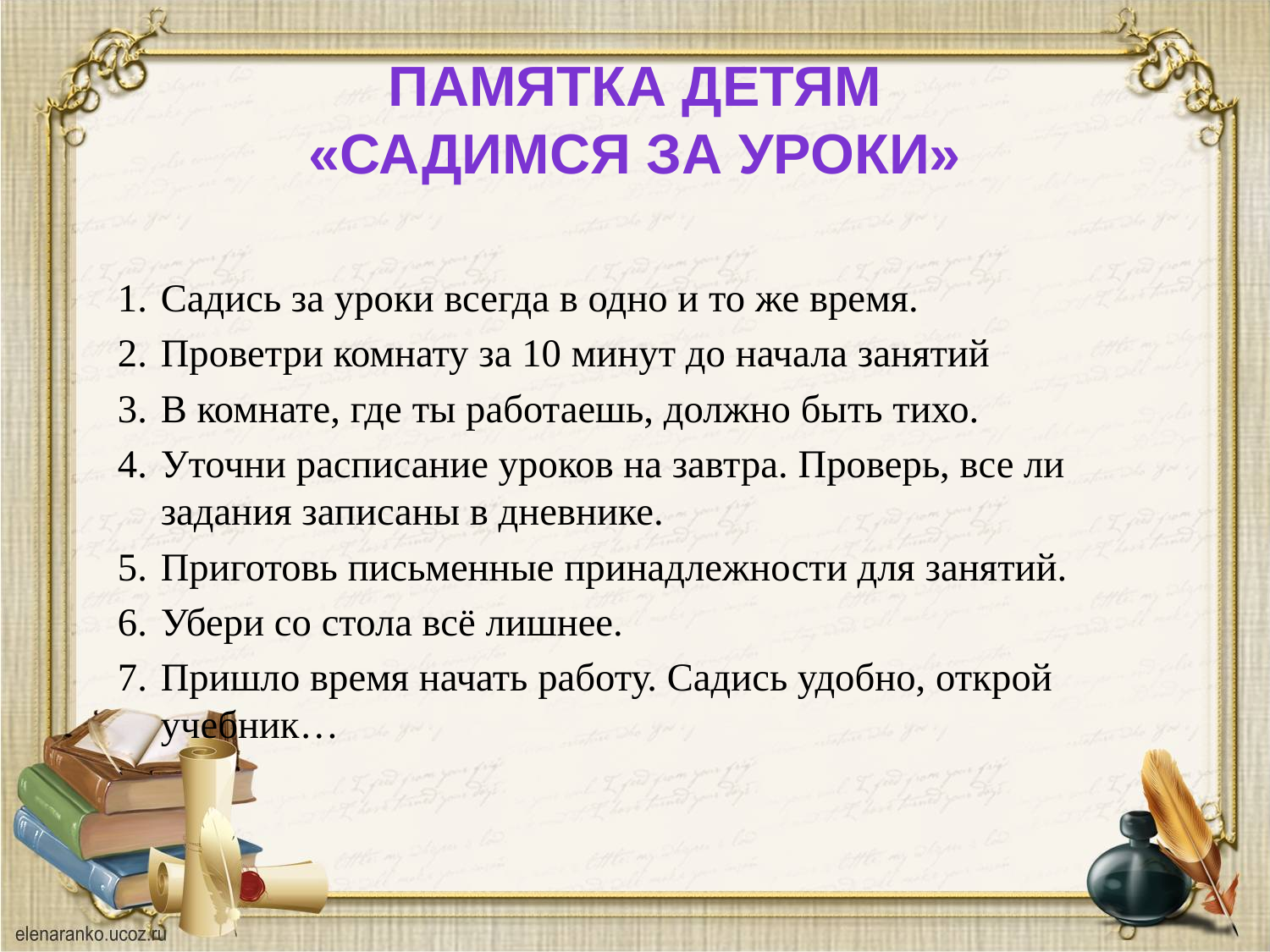

# Памятка детям «садимся за уроки»
Садись за уроки всегда в одно и то же время.
Проветри комнату за 10 минут до начала занятий
В комнате, где ты работаешь, должно быть тихо.
Уточни расписание уроков на завтра. Проверь, все ли задания записаны в дневнике.
Приготовь письменные принадлежности для занятий.
Убери со стола всё лишнее.
Пришло время начать работу. Садись удобно, открой учебник…